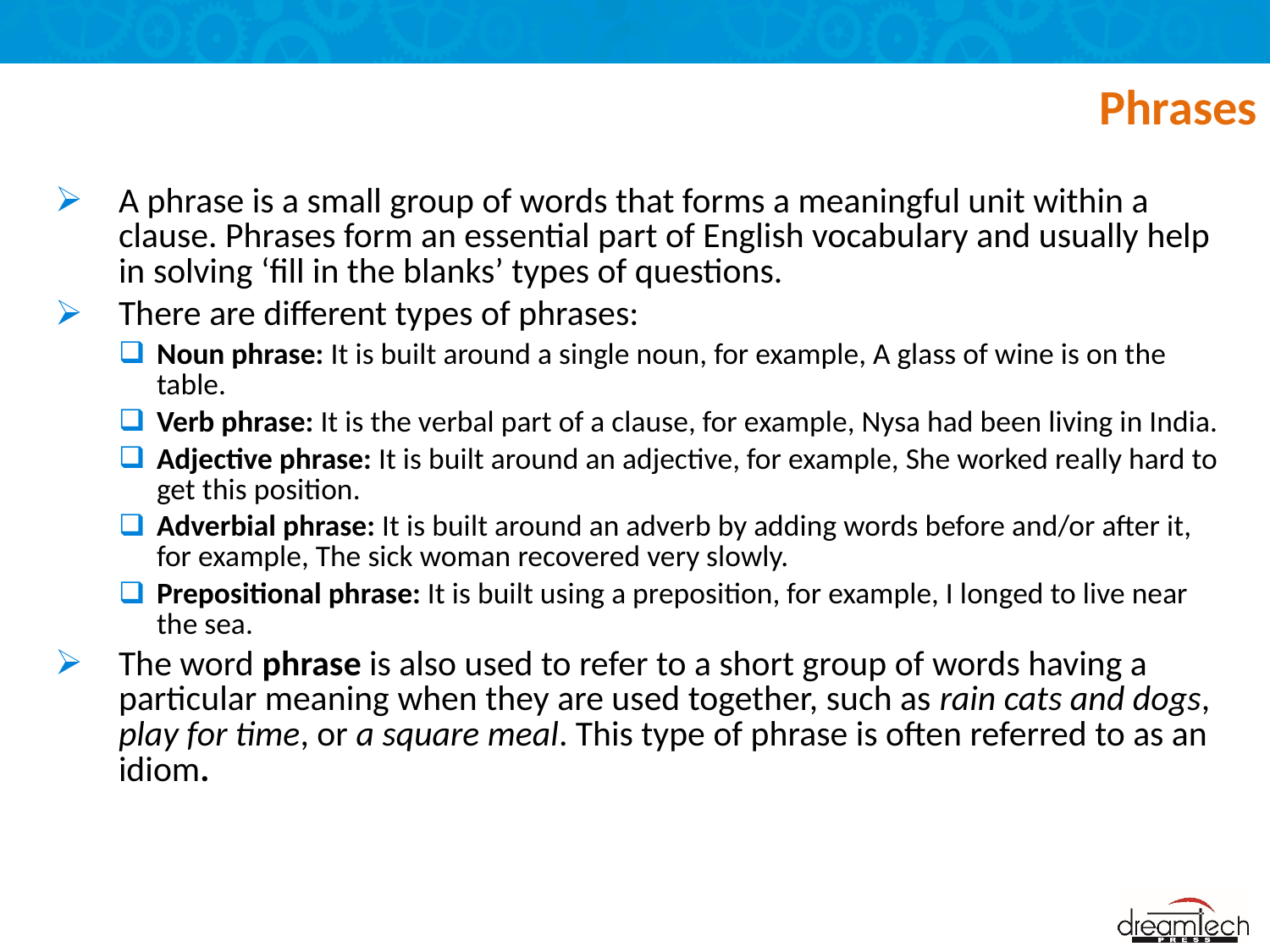

# Phrases
A phrase is a small group of words that forms a meaningful unit within a clause. Phrases form an essential part of English vocabulary and usually help in solving ‘fill in the blanks’ types of questions.
There are different types of phrases:
Noun phrase: It is built around a single noun, for example, A glass of wine is on the table.
Verb phrase: It is the verbal part of a clause, for example, Nysa had been living in India.
Adjective phrase: It is built around an adjective, for example, She worked really hard to get this position.
Adverbial phrase: It is built around an adverb by adding words before and/or after it, for example, The sick woman recovered very slowly.
Prepositional phrase: It is built using a preposition, for example, I longed to live near the sea.
The word phrase is also used to refer to a short group of words having a particular meaning when they are used together, such as rain cats and dogs, play for time, or a square meal. This type of phrase is often referred to as an idiom.